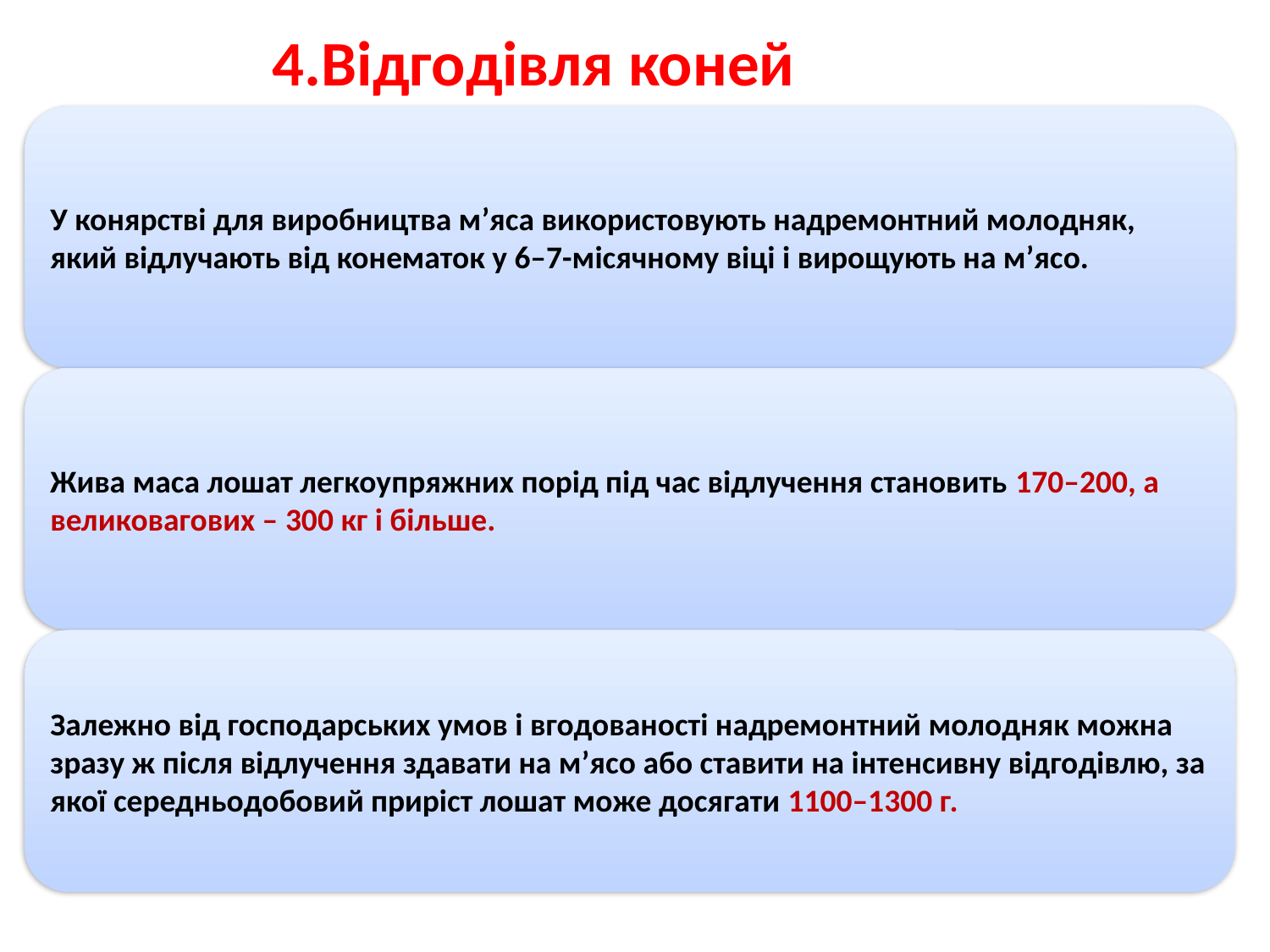

4.Відгодівля коней
У конярстві для виробництва м’яса використовують надремонтний молодняк, який відлучають від конематок у 6–7-місячному віці і вирощують на м’ясо.
Жива маса лошат легкоупряжних порід під час відлучення становить 170–200, а великовагових – 300 кг і більше.
Залежно від господарських умов і вгодованості надремонтний молодняк можна зразу ж після відлучення здавати на м’ясо або ставити на інтенсивну відгодівлю, за якої середньодобовий приріст лошат може досягати 1100–1300 г.